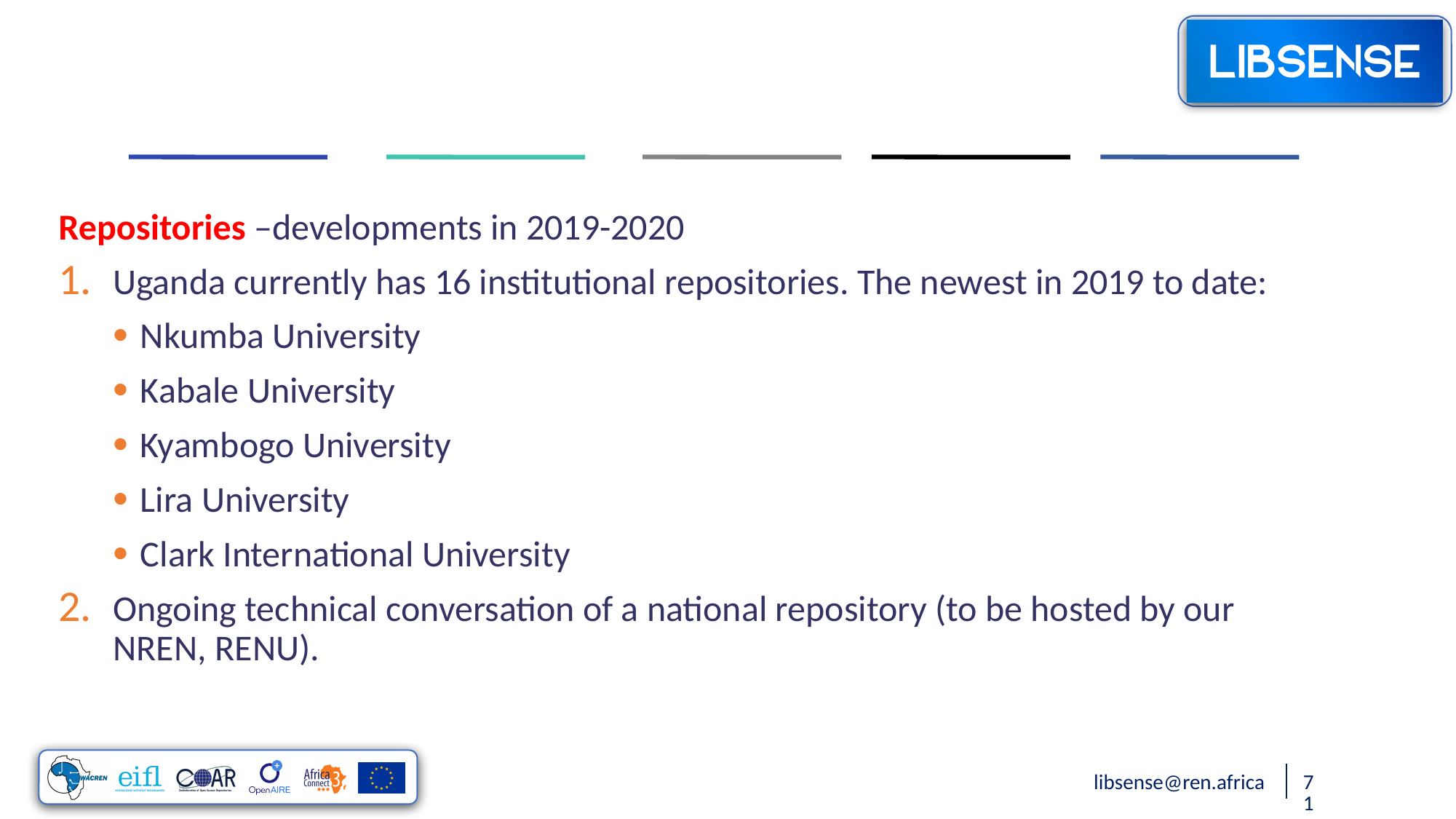

Repositories –developments in 2019-2020
Uganda currently has 16 institutional repositories. The newest in 2019 to date:
Nkumba University
Kabale University
Kyambogo University
Lira University
Clark International University
Ongoing technical conversation of a national repository (to be hosted by our NREN, RENU).

libsense@ren.africa
71